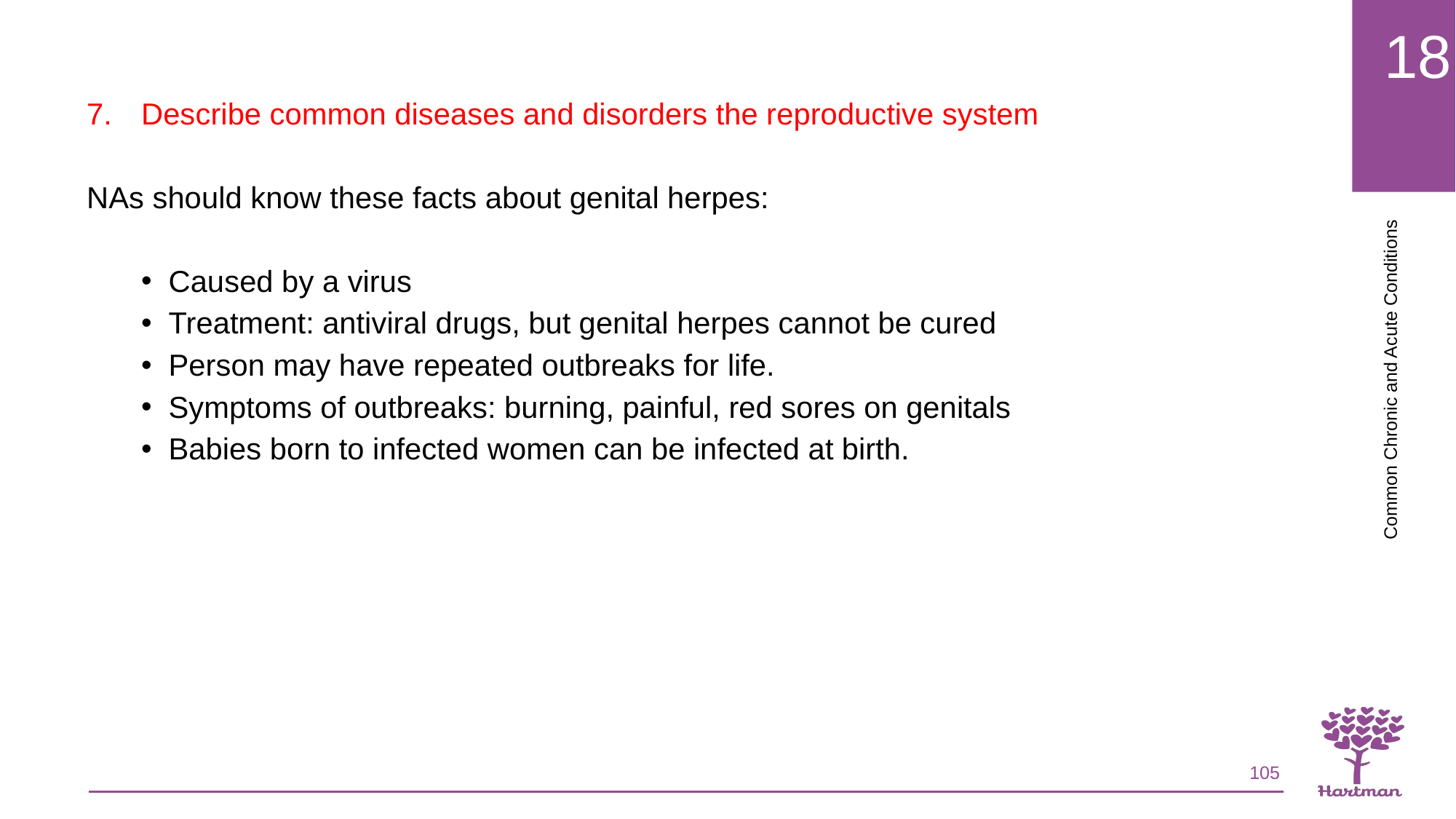

Describe common diseases and disorders the reproductive system

NAs should know these facts about genital herpes:

Caused by a virus
Treatment: antiviral drugs, but genital herpes cannot be cured
Person may have repeated outbreaks for life.
Symptoms of outbreaks: burning, painful, red sores on genitals
Babies born to infected women can be infected at birth.

105